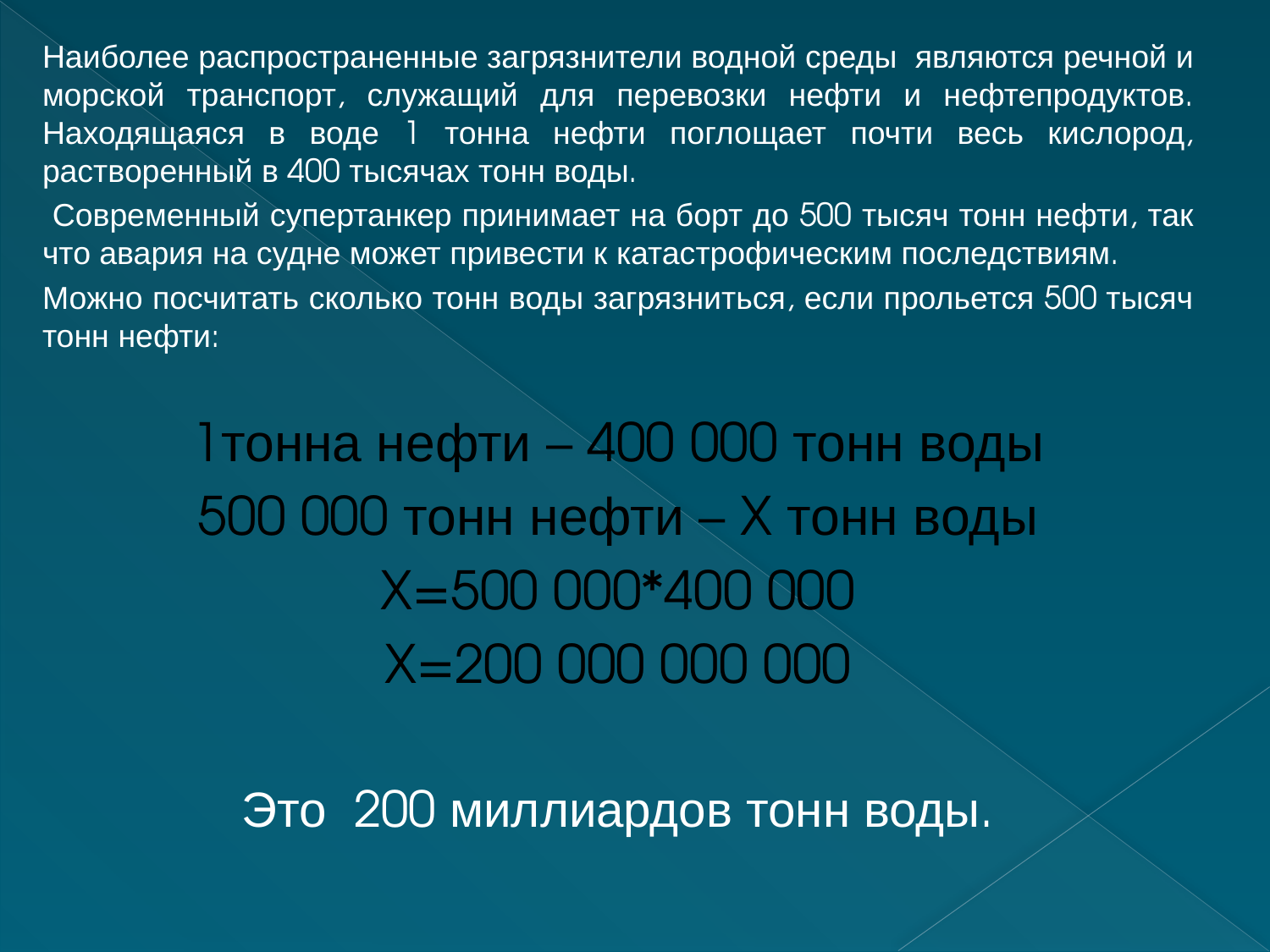

Наиболее распространенные загрязнители водной среды  являются речной и морской транспорт, служащий для перевозки нефти и нефтепродуктов. Находящаяся в воде 1 тонна нефти поглощает почти весь кислород, растворенный в 400 тысячах тонн воды.
 Современный супертанкер принимает на борт до 500 тысяч тонн нефти, так что авария на судне может привести к катастрофическим последствиям.
Можно посчитать сколько тонн воды загрязниться, если прольется 500 тысяч тонн нефти:

1тонна нефти – 400 000 тонн воды
500 000 тонн нефти – X тонн воды
X=500 000*400 000
X=200 000 000 000

Это  200 миллиардов тонн воды.